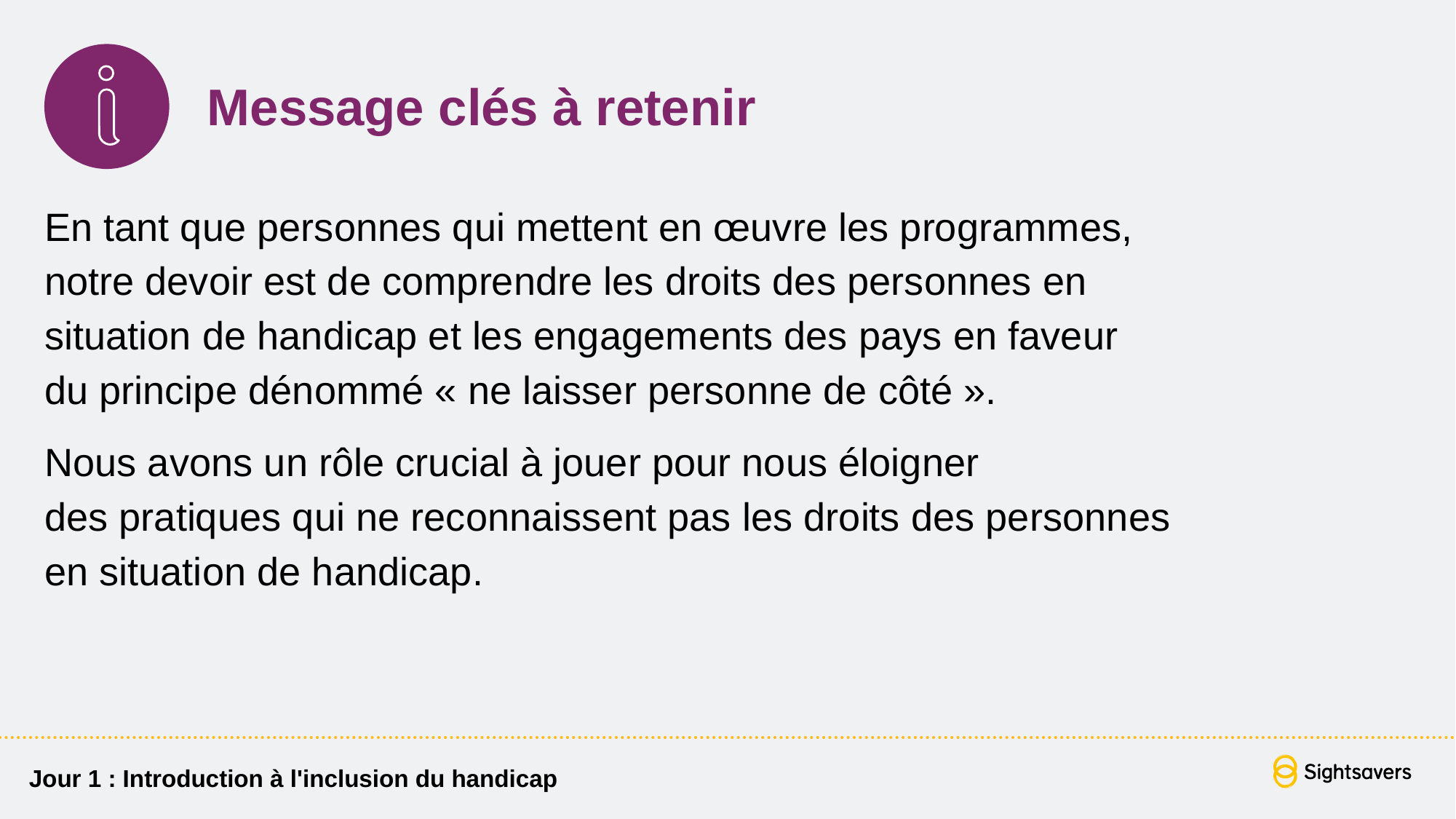

# Message clés à retenir
En tant que personnes qui mettent en œuvre les programmes,
notre devoir est de comprendre les droits des personnes en
situation de handicap et les engagements des pays en faveur
du principe dénommé « ne laisser personne de côté ».
Nous avons un rôle crucial à jouer pour nous éloigner
des pratiques qui ne reconnaissent pas les droits des personnes
en situation de handicap.
Jour 1 : Introduction à l'inclusion du handicap